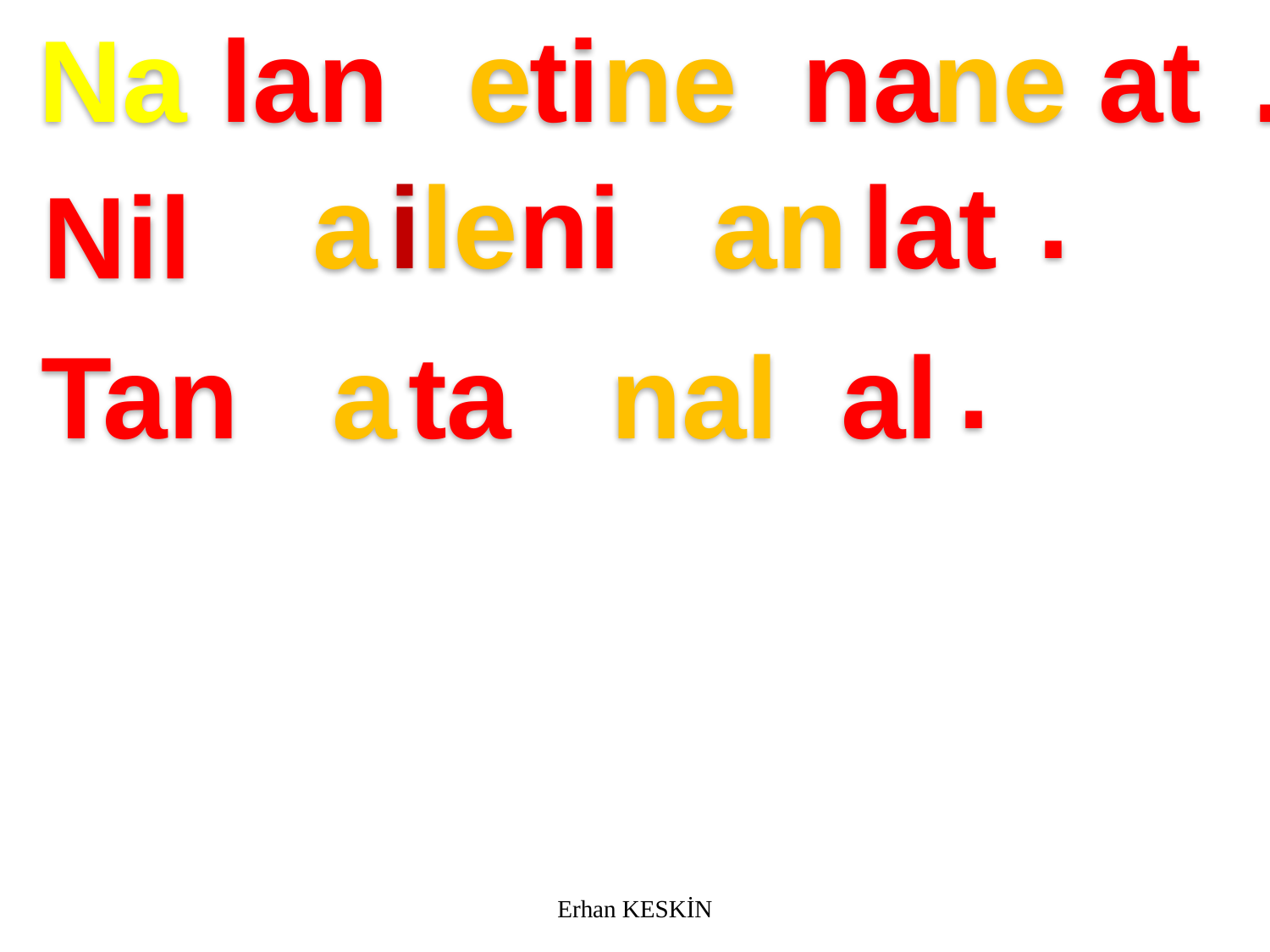

Na
lan
e
ti
ne
na
ne
at
.
.
a
i
le
ni
an
lat
Nil
.
Tan
a
ta
nal
al
Erhan KESKİN